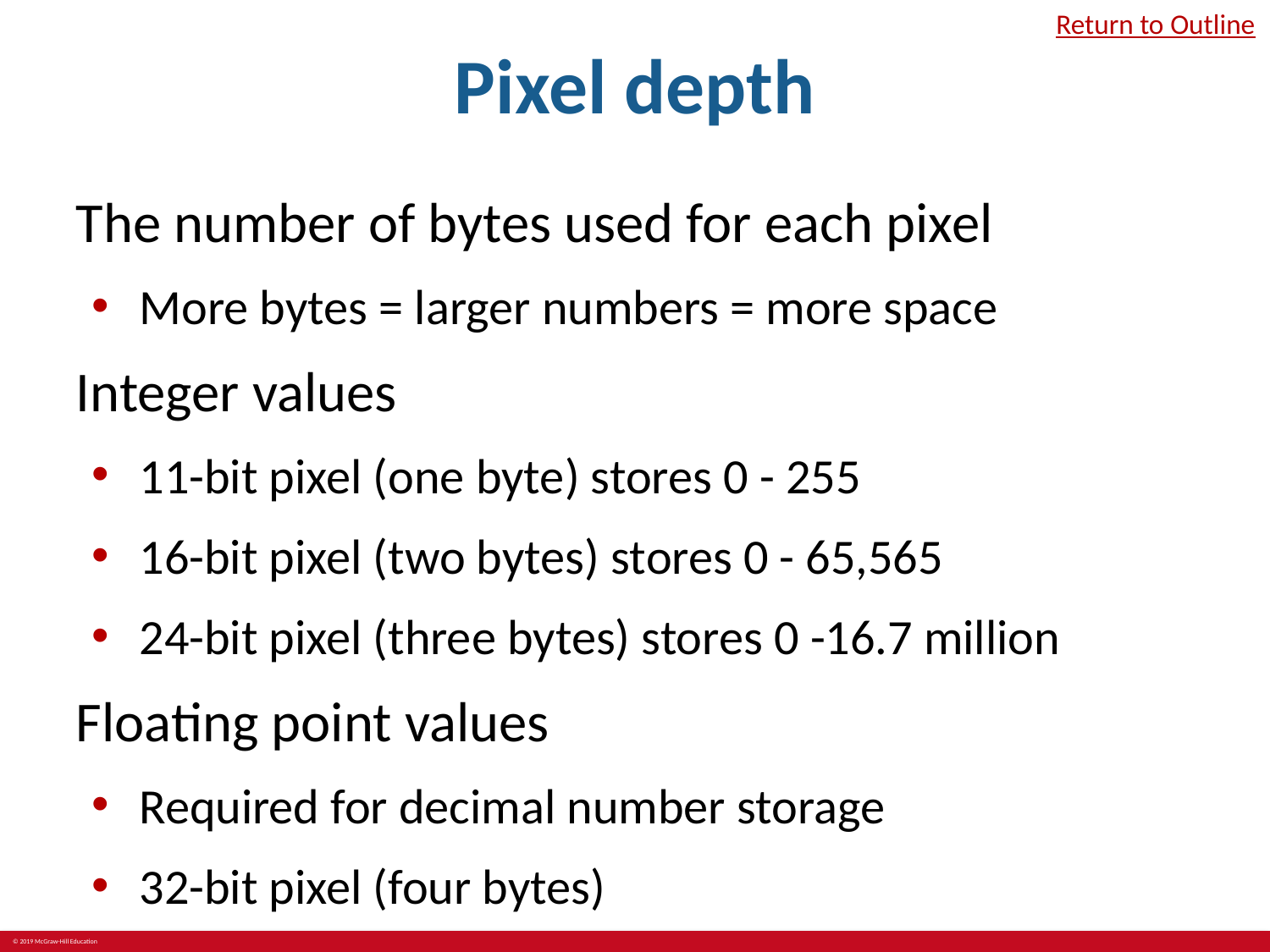

# Pixel depth
Return to Outline
The number of bytes used for each pixel
More bytes = larger numbers = more space
Integer values
11-bit pixel (one byte) stores 0 - 255
16-bit pixel (two bytes) stores 0 - 65,565
24-bit pixel (three bytes) stores 0 -16.7 million
Floating point values
Required for decimal number storage
32-bit pixel (four bytes)